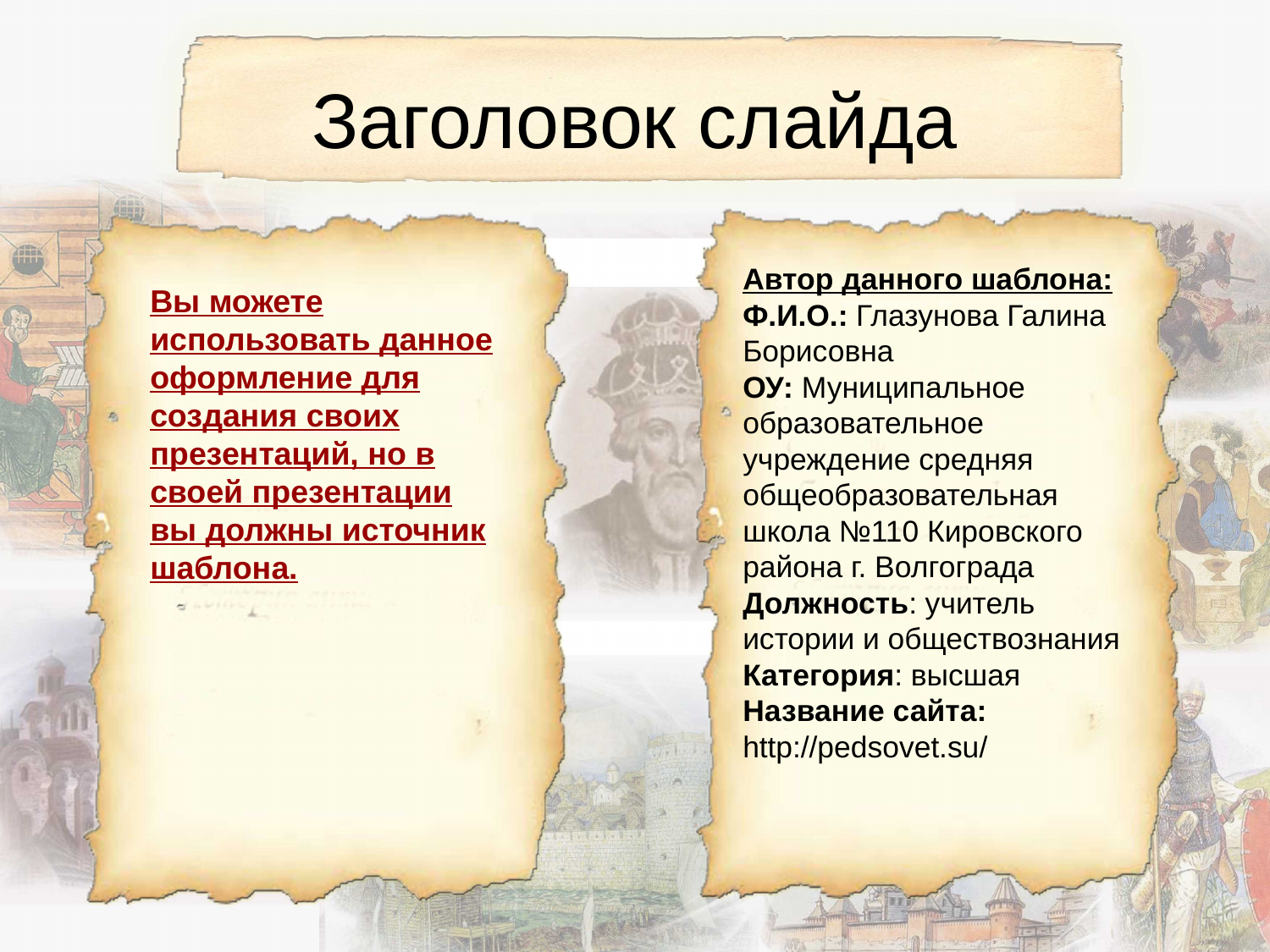

# Заголовок слайда
Автор данного шаблона:
Ф.И.О.: Глазунова Галина Борисовна
ОУ: Муниципальное образовательное учреждение средняя общеобразовательная школа №110 Кировского района г. Волгограда
Должность: учитель истории и обществознания
Категория: высшая
Название сайта: http://pedsovet.su/
Вы можете использовать данное оформление для создания своих презентаций, но в своей презентации вы должны источник шаблона.